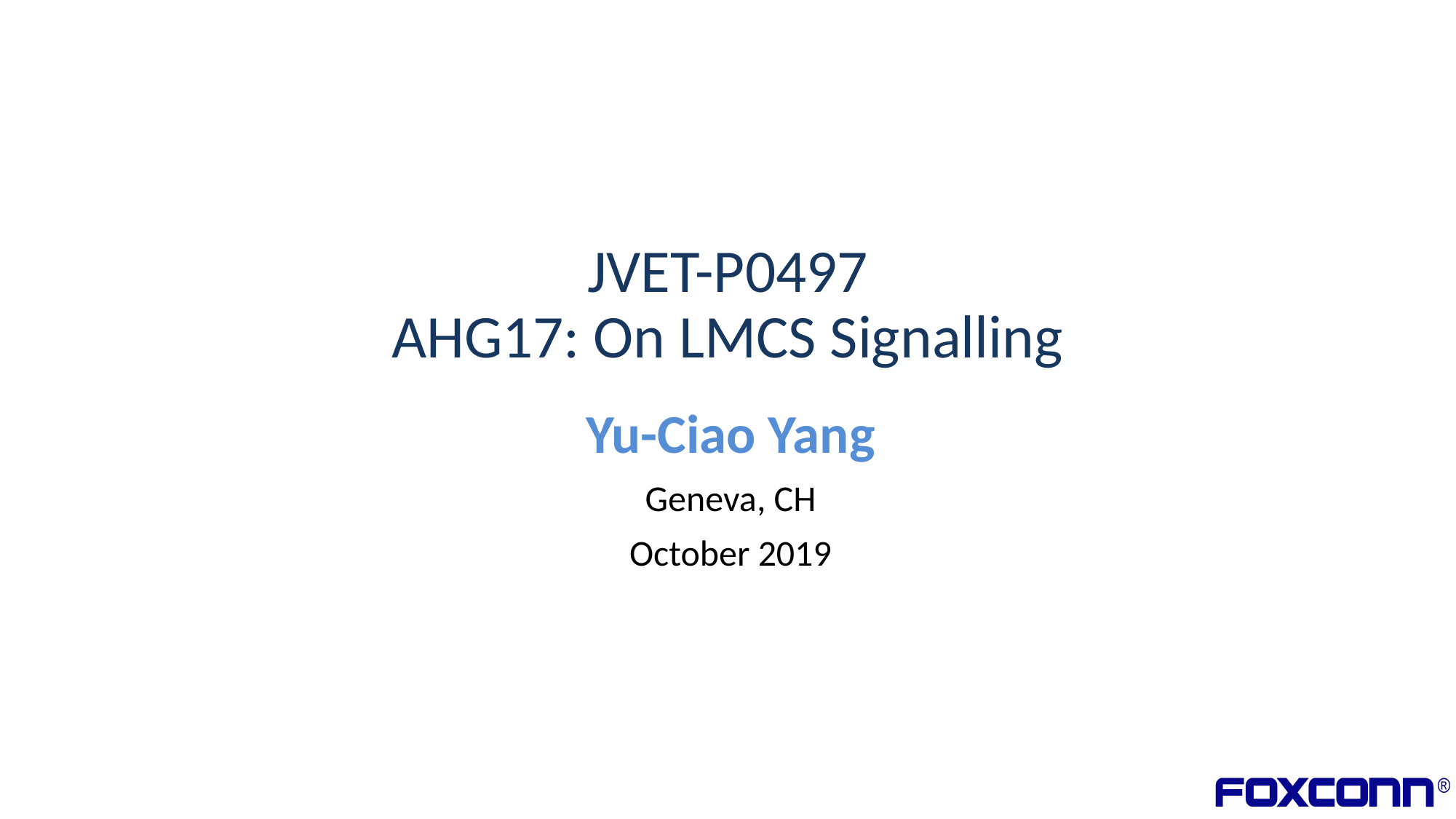

# JVET-P0497 AHG17: On LMCS Signalling
Yu-Ciao Yang
Geneva, CH
October 2019